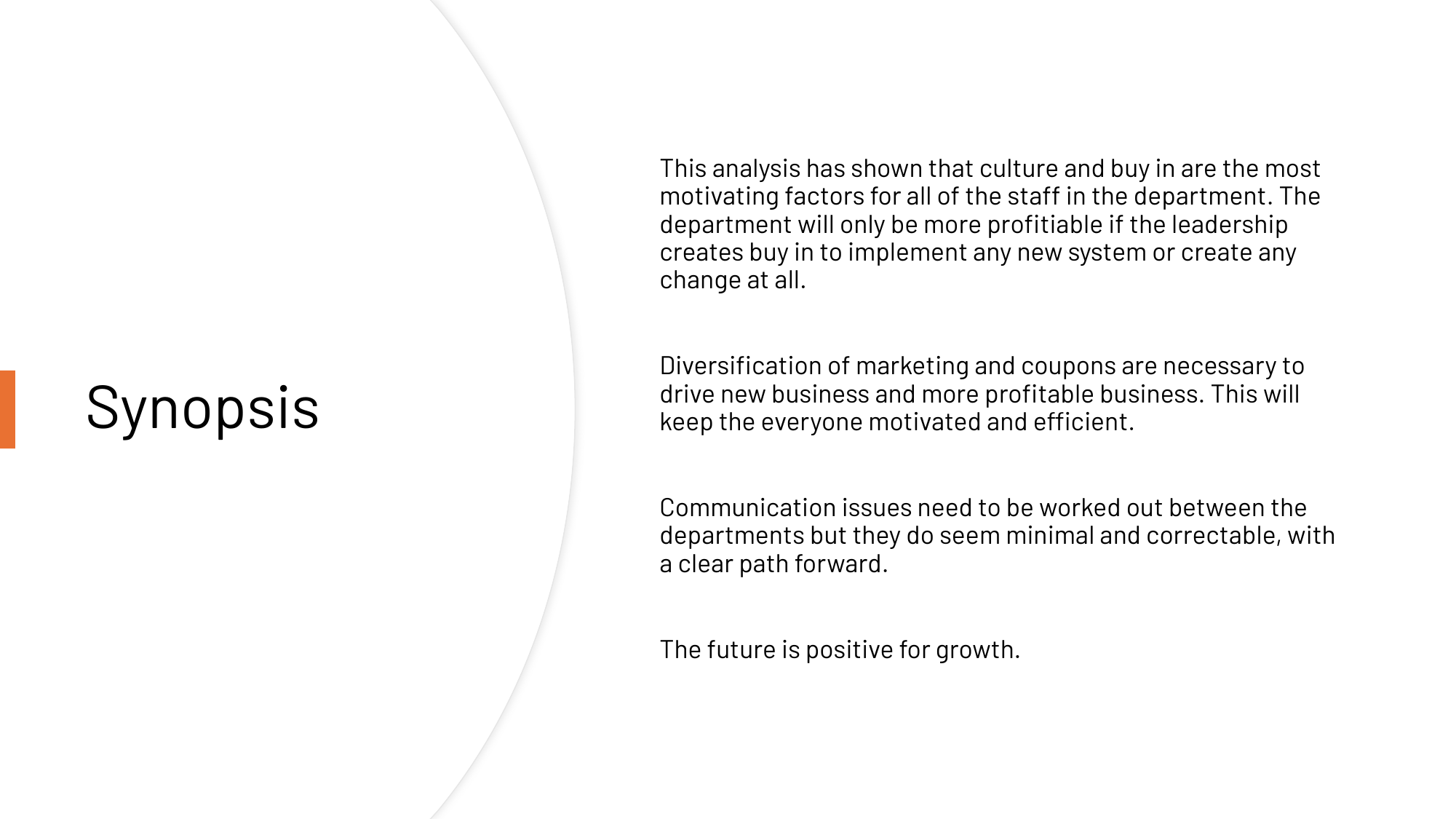

This analysis has shown that culture and buy in are the most motivating factors for all of the staff in the department. The department will only be more profitiable if the leadership creates buy in to implement any new system or create any change at all.

Diversification of marketing and coupons are necessary to drive new business and more profitable business. This will keep the everyone motivated and efficient.

Communication issues need to be worked out between the departments but they do seem minimal and correctable, with a clear path forward.

The future is positive for growth.
# Synopsis